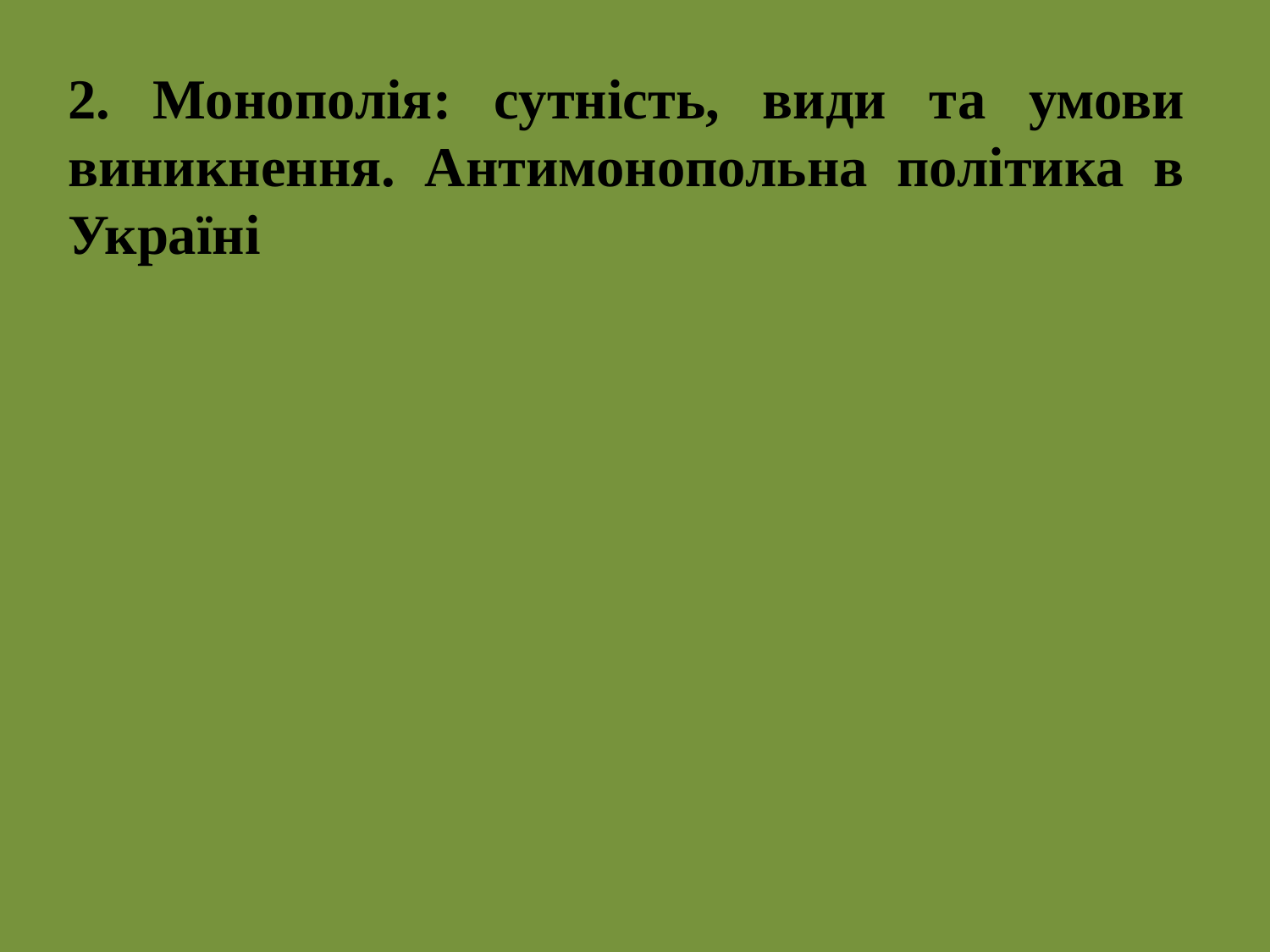

2. Монополія: сутність, види та умови виникнення. Антимонопольна політика в Україні